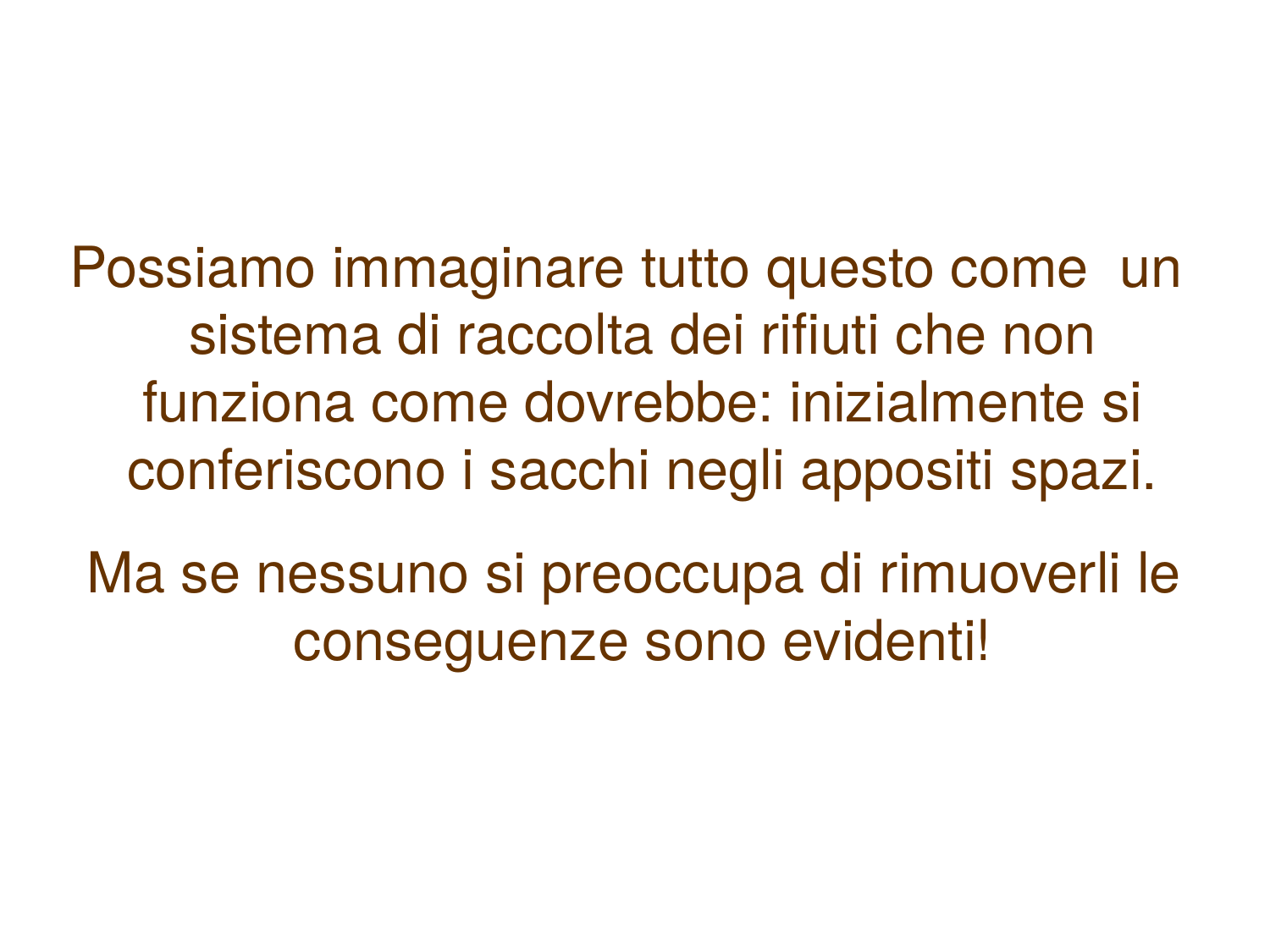

Possiamo immaginare tutto questo come  un sistema di raccolta dei rifiuti che non funziona come dovrebbe: inizialmente si conferiscono i sacchi negli appositi spazi.
 Ma se nessuno si preoccupa di rimuoverli le conseguenze sono evidenti!